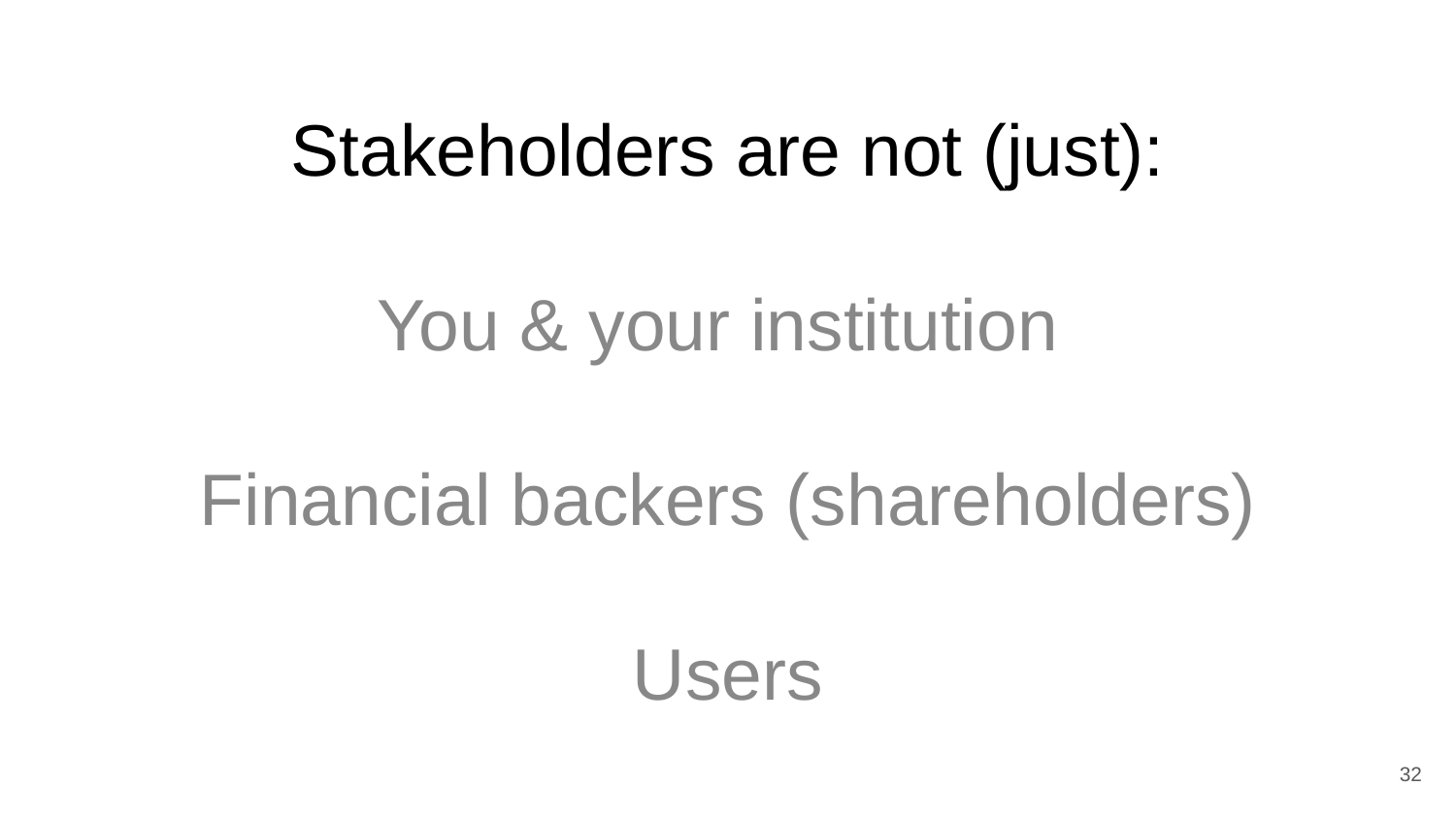

# Stakeholders are not (just):

You & your institution

Financial backers (shareholders)

Users
32